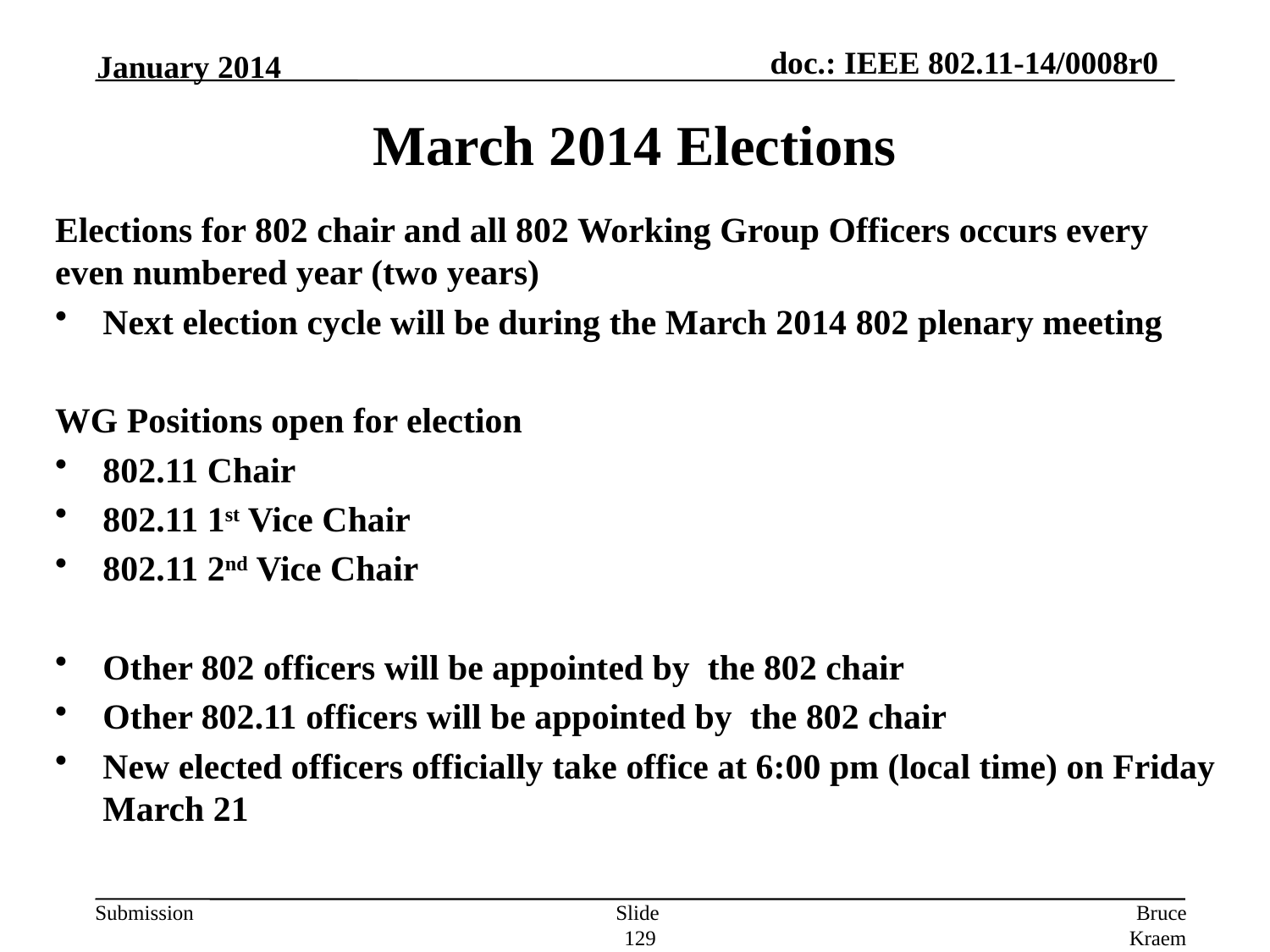

January 2014
# March 2014 Elections
Elections for 802 chair and all 802 Working Group Officers occurs every even numbered year (two years)
Next election cycle will be during the March 2014 802 plenary meeting

WG Positions open for election
802.11 Chair
802.11 1st Vice Chair
802.11 2nd Vice Chair

Other 802 officers will be appointed by  the 802 chair
Other 802.11 officers will be appointed by  the 802 chair
New elected officers officially take office at 6:00 pm (local time) on Friday March 21
Slide 129
Bruce Kraemer, Marvell